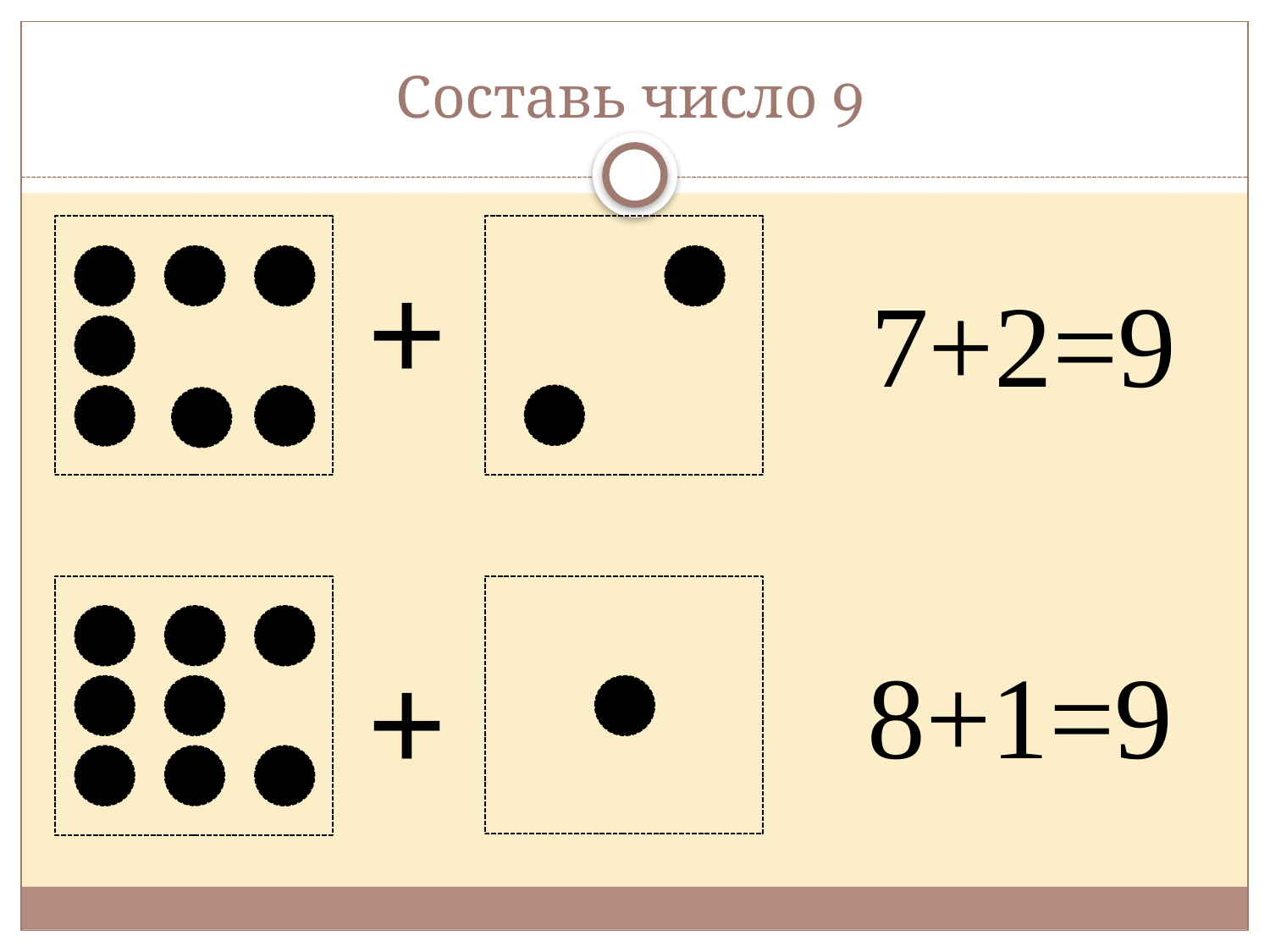

# Составь число 9

+

7+2=9

+
8+1=9